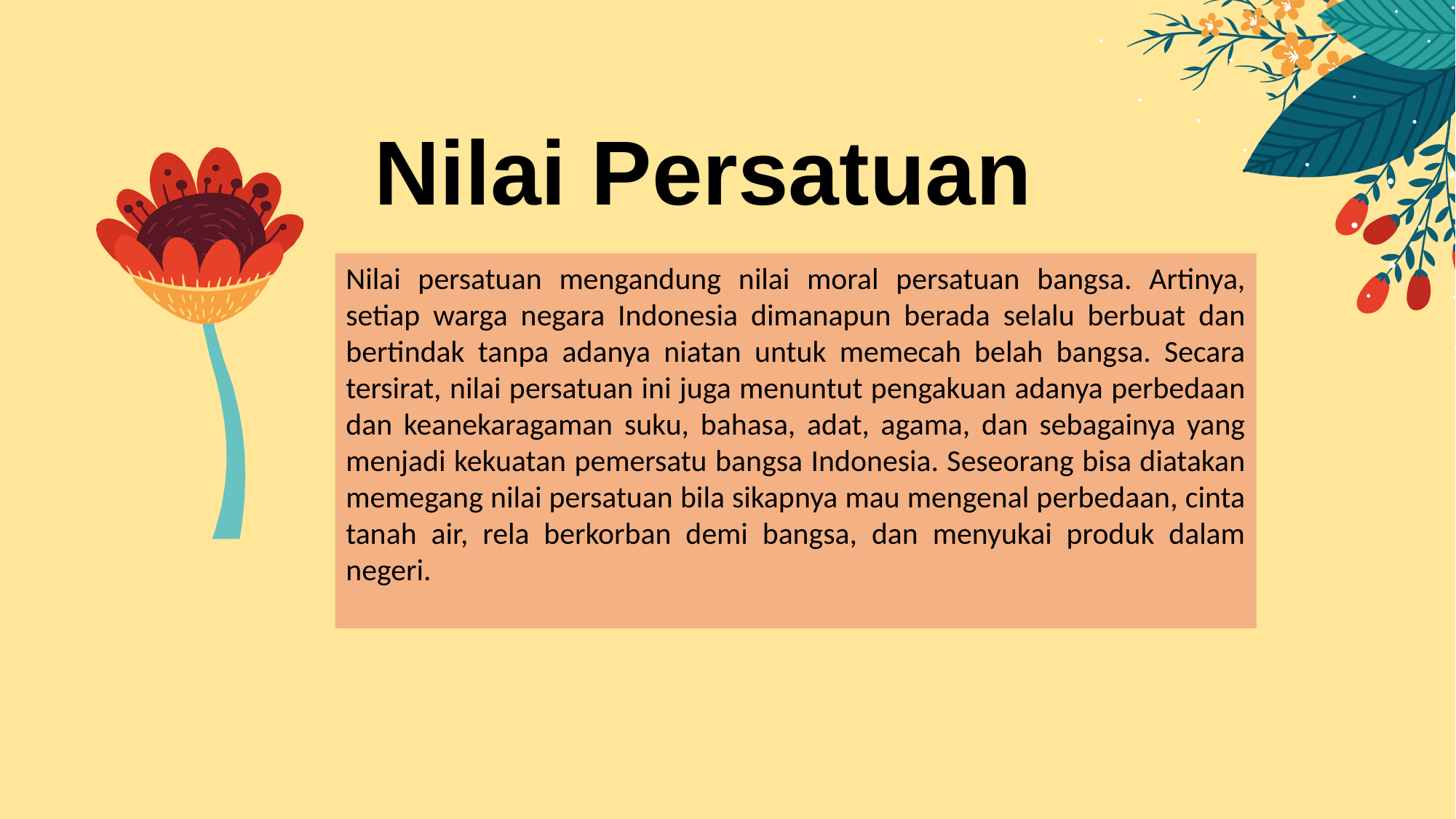

# Nilai Persatuan

Nilai persatuan mengandung nilai moral persatuan bangsa. Artinya, setiap warga negara Indonesia dimanapun berada selalu berbuat dan bertindak tanpa adanya niatan untuk memecah belah bangsa. Secara tersirat, nilai persatuan ini juga menuntut pengakuan adanya perbedaan dan keanekaragaman suku, bahasa, adat, agama, dan sebagainya yang menjadi kekuatan pemersatu bangsa Indonesia. Seseorang bisa diatakan memegang nilai persatuan bila sikapnya mau mengenal perbedaan, cinta tanah air, rela berkorban demi bangsa, dan menyukai produk dalam negeri.